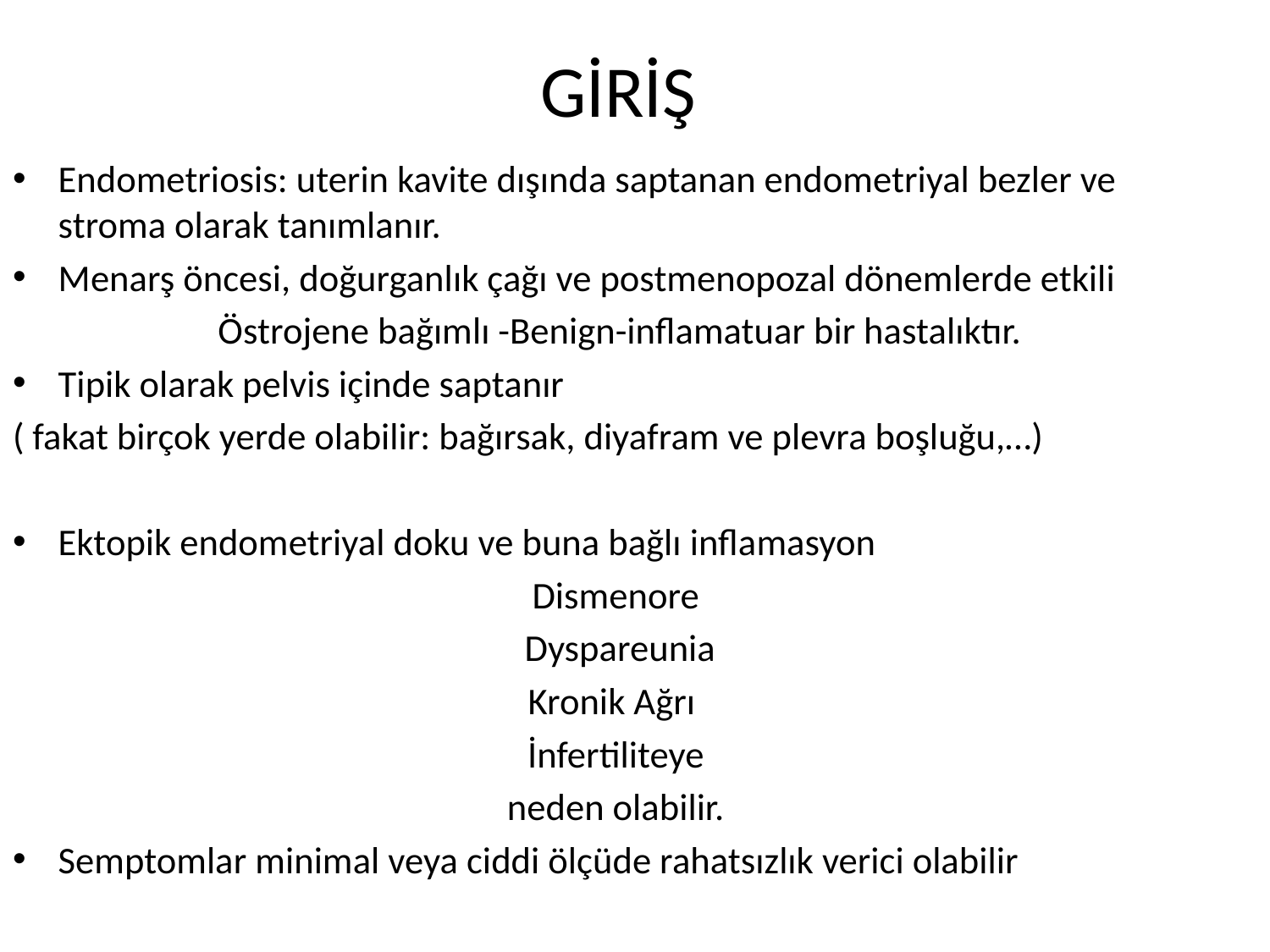

# GİRİŞ
Endometriosis: uterin kavite dışında saptanan endometriyal bezler ve stroma olarak tanımlanır.
Menarş öncesi, doğurganlık çağı ve postmenopozal dönemlerde etkili
Östrojene bağımlı -Benign-inflamatuar bir hastalıktır.
Tipik olarak pelvis içinde saptanır
( fakat birçok yerde olabilir: bağırsak, diyafram ve plevra boşluğu,…)

Ektopik endometriyal doku ve buna bağlı inflamasyon
Dismenore
Dyspareunia
Kronik Ağrı
İnfertiliteye
neden olabilir.
Semptomlar minimal veya ciddi ölçüde rahatsızlık verici olabilir